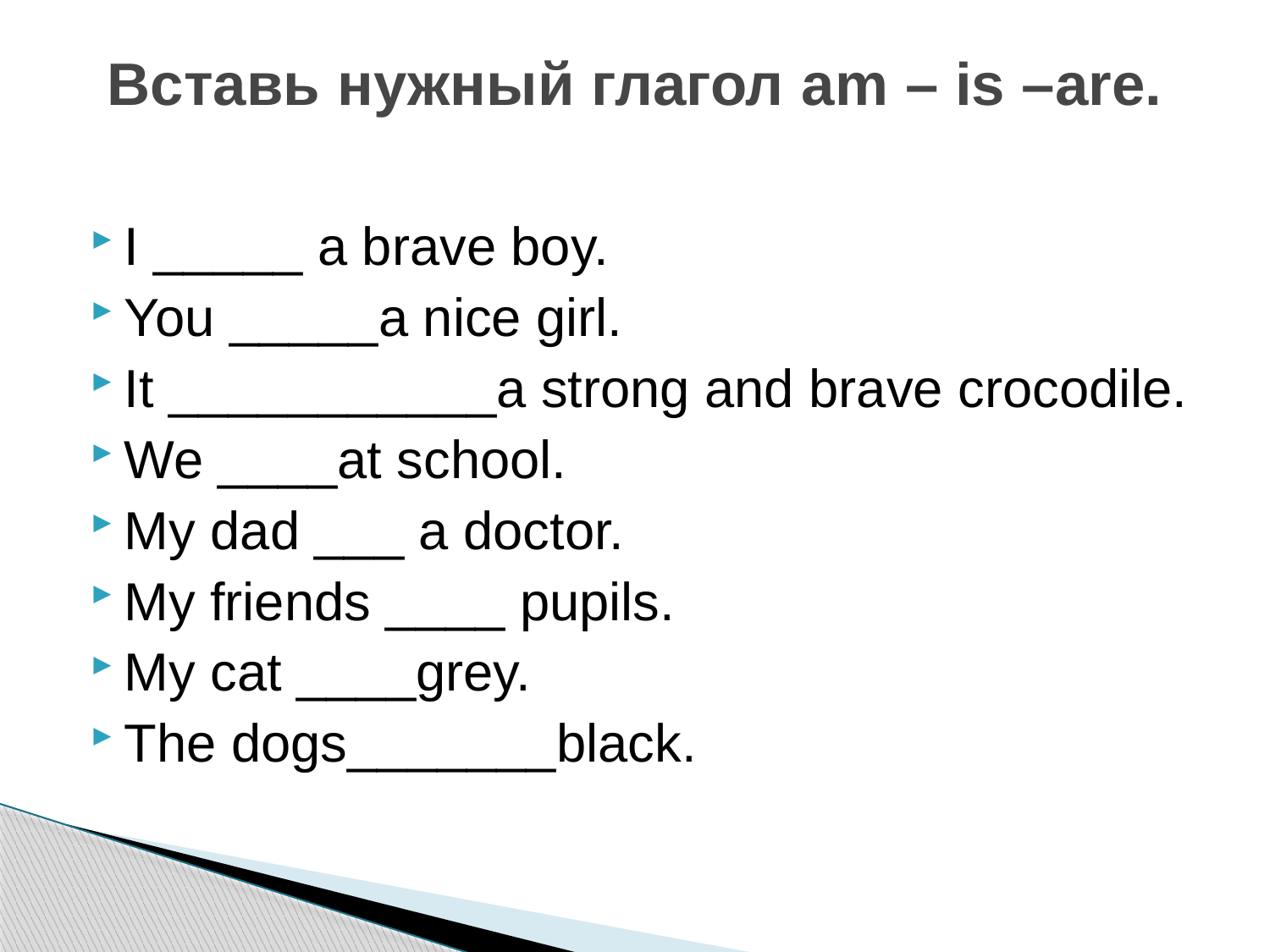

# Вставь нужный глагол am – is –are.
I _____ a brave boy.
You _____a nice girl.
It ___________a strong and brave crocodile.
We ____at school.
My dad ___ a doctor.
My friends ____ pupils.
My cat ____grey.
The dogs_______black.